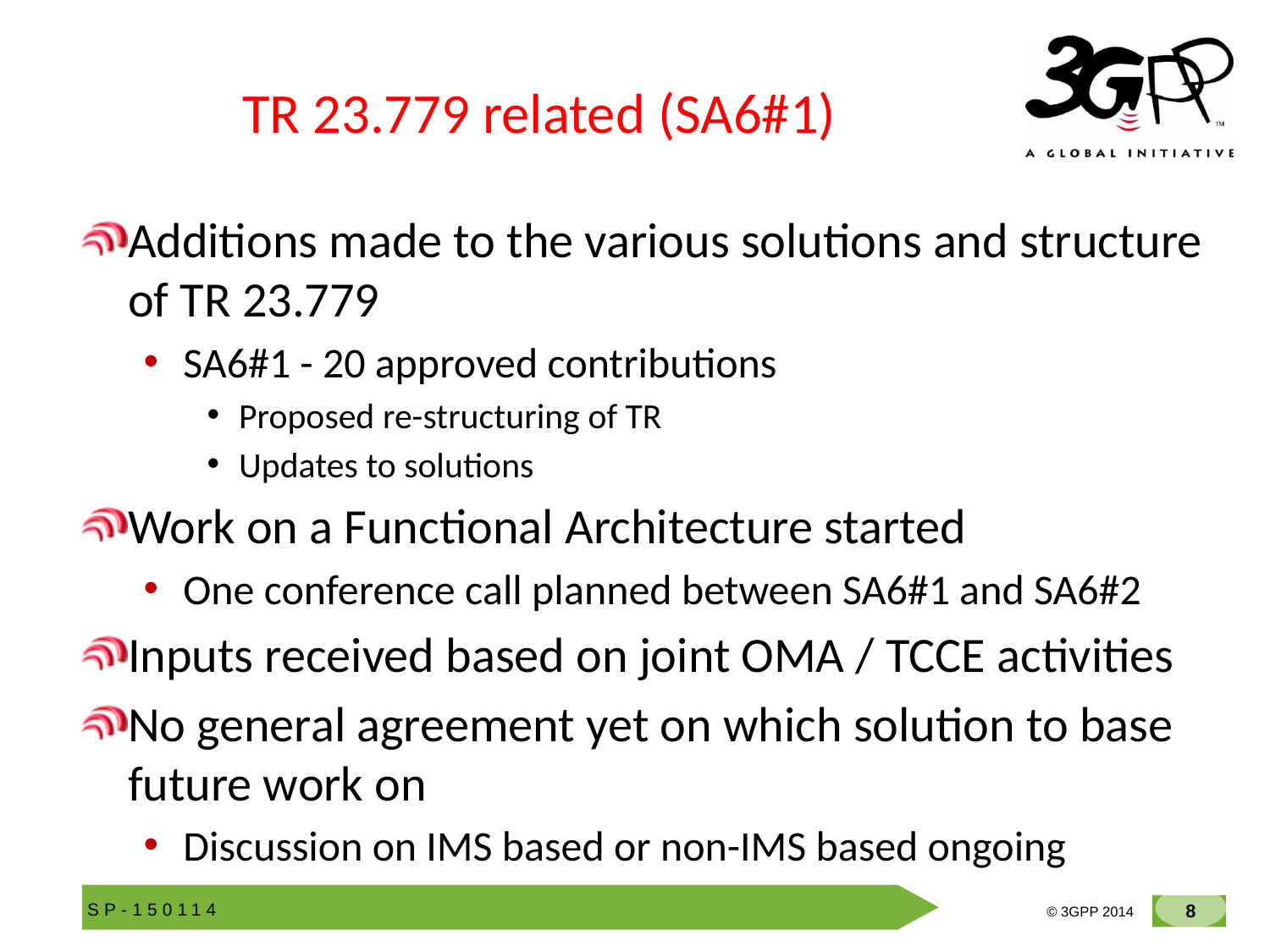

# TR 23.779 related (SA6#1)
Additions made to the various solutions and structure of TR 23.779
SA6#1 - 20 approved contributions
Proposed re-structuring of TR
Updates to solutions
Work on a Functional Architecture started
One conference call planned between SA6#1 and SA6#2
Inputs received based on joint OMA / TCCE activities
No general agreement yet on which solution to base future work on
Discussion on IMS based or non-IMS based ongoing